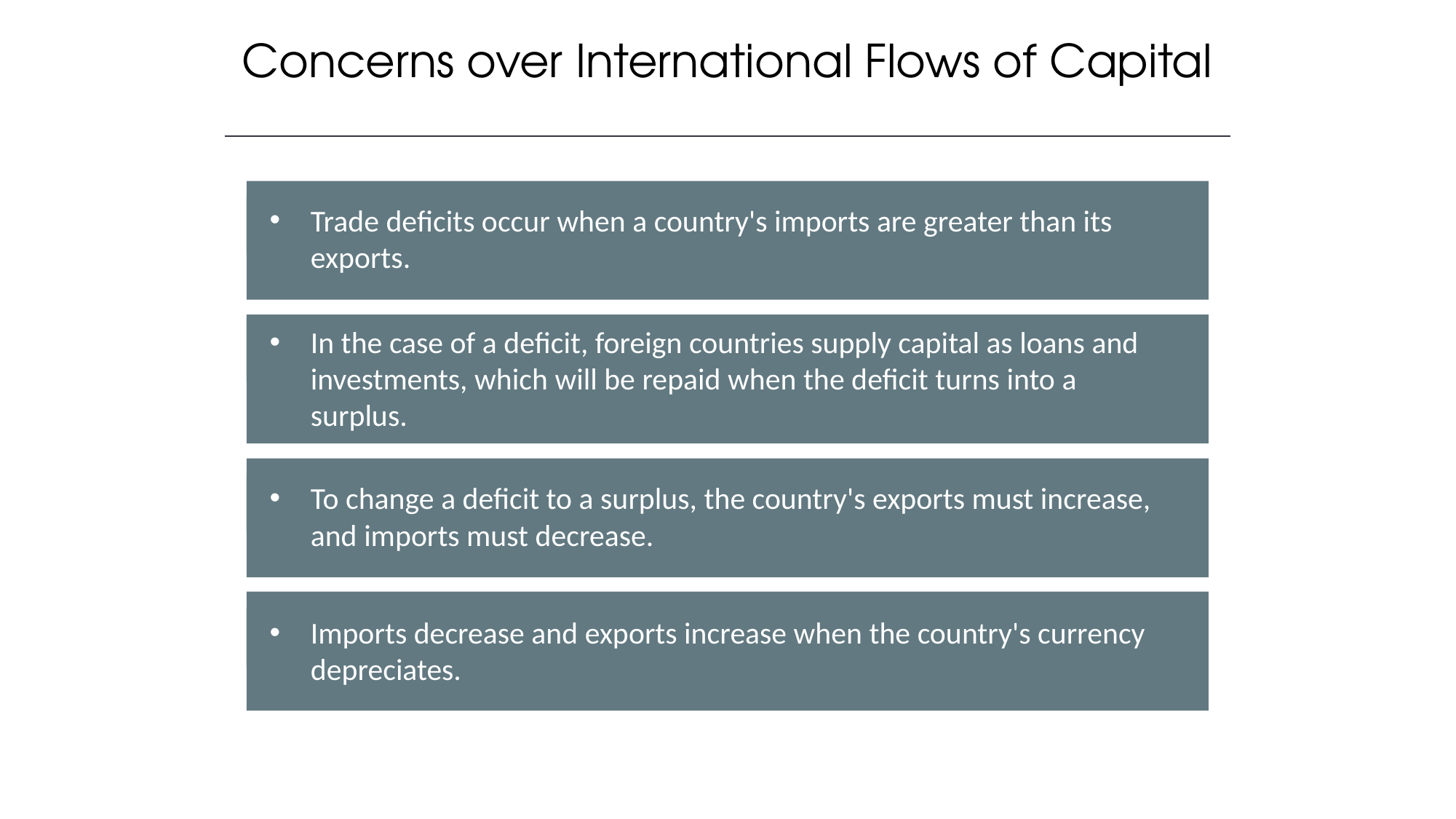

Concerns over International Flows of Capital

Trade deficits occur when a country's imports are greater than its exports.

In the case of a deficit, foreign countries supply capital as loans and investments, which will be repaid when the deficit turns into a surplus.

To change a deficit to a surplus, the country's exports must increase, and imports must decrease.

Imports decrease and exports increase when the country's currency depreciates.